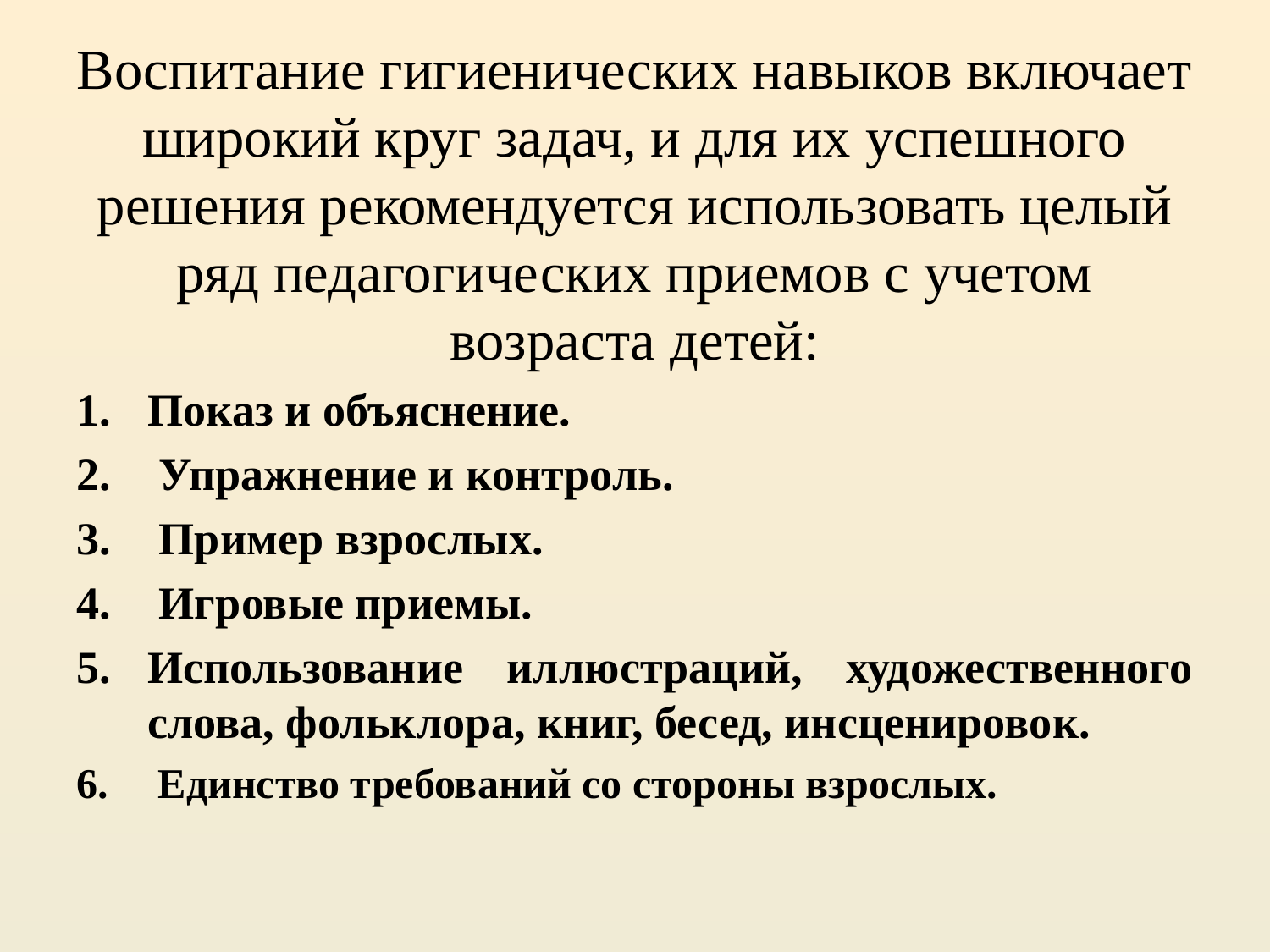

Воспитание гигиенических навыков включает широкий круг задач, и для их успешного решения рекомендуется использовать целый ряд педагогических приемов с учетом возраста детей:
Показ и объяснение.
 Упражнение и контроль.
 Пример взрослых.
 Игровые приемы.
Использование иллюстраций, художественного слова, фольклора, книг, бесед, инсценировок.
 единство требований со стороны взрослых.